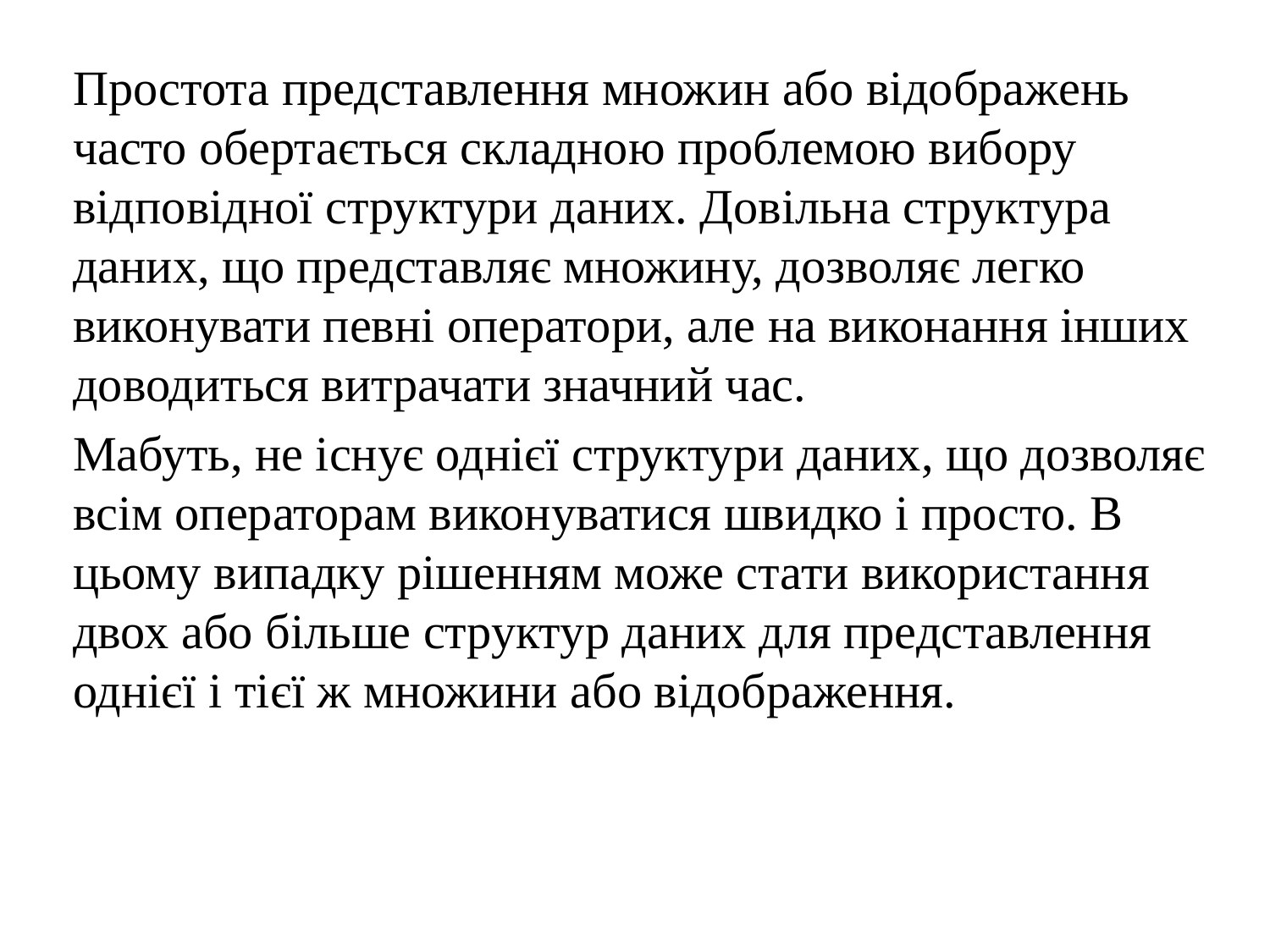

Простота представлення множин або відображень часто обертається складною проблемою вибору відповідної структури даних. Довільна структура даних, що представляє множину, дозволяє легко виконувати певні оператори, але на виконання інших доводиться витрачати значний час.
	Мабуть, не існує однієї структури даних, що дозволяє всім операторам виконуватися швидко і просто. В цьому випадку рішенням може стати використання двох або більше структур даних для представлення однієї і тієї ж множини або відображення.